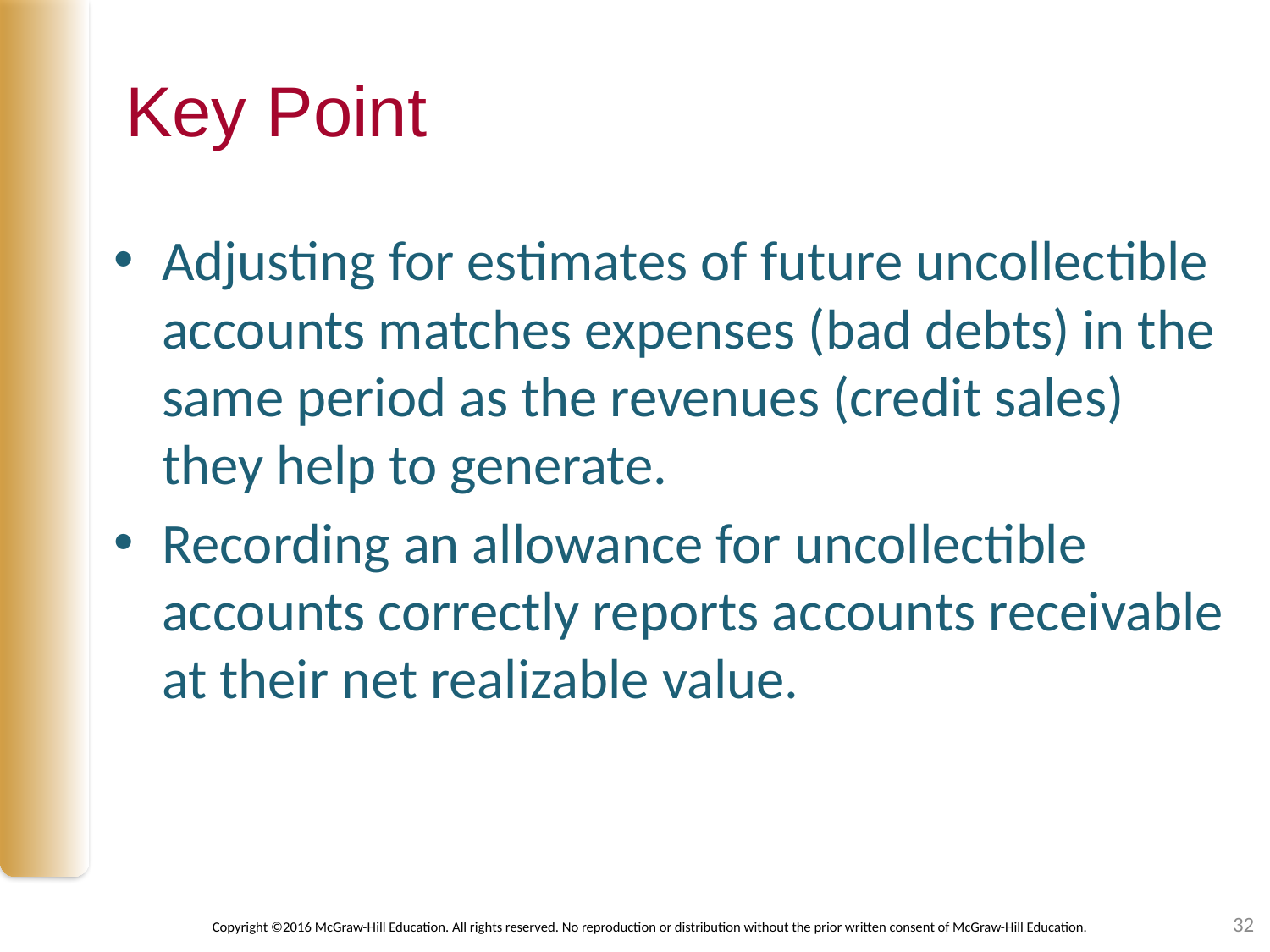

# Key Point
Adjusting for estimates of future uncollectible accounts matches expenses (bad debts) in the same period as the revenues (credit sales) they help to generate.
Recording an allowance for uncollectible accounts correctly reports accounts receivable at their net realizable value.
32
Copyright ©2016 McGraw-Hill Education. All rights reserved. No reproduction or distribution without the prior written consent of McGraw-Hill Education.